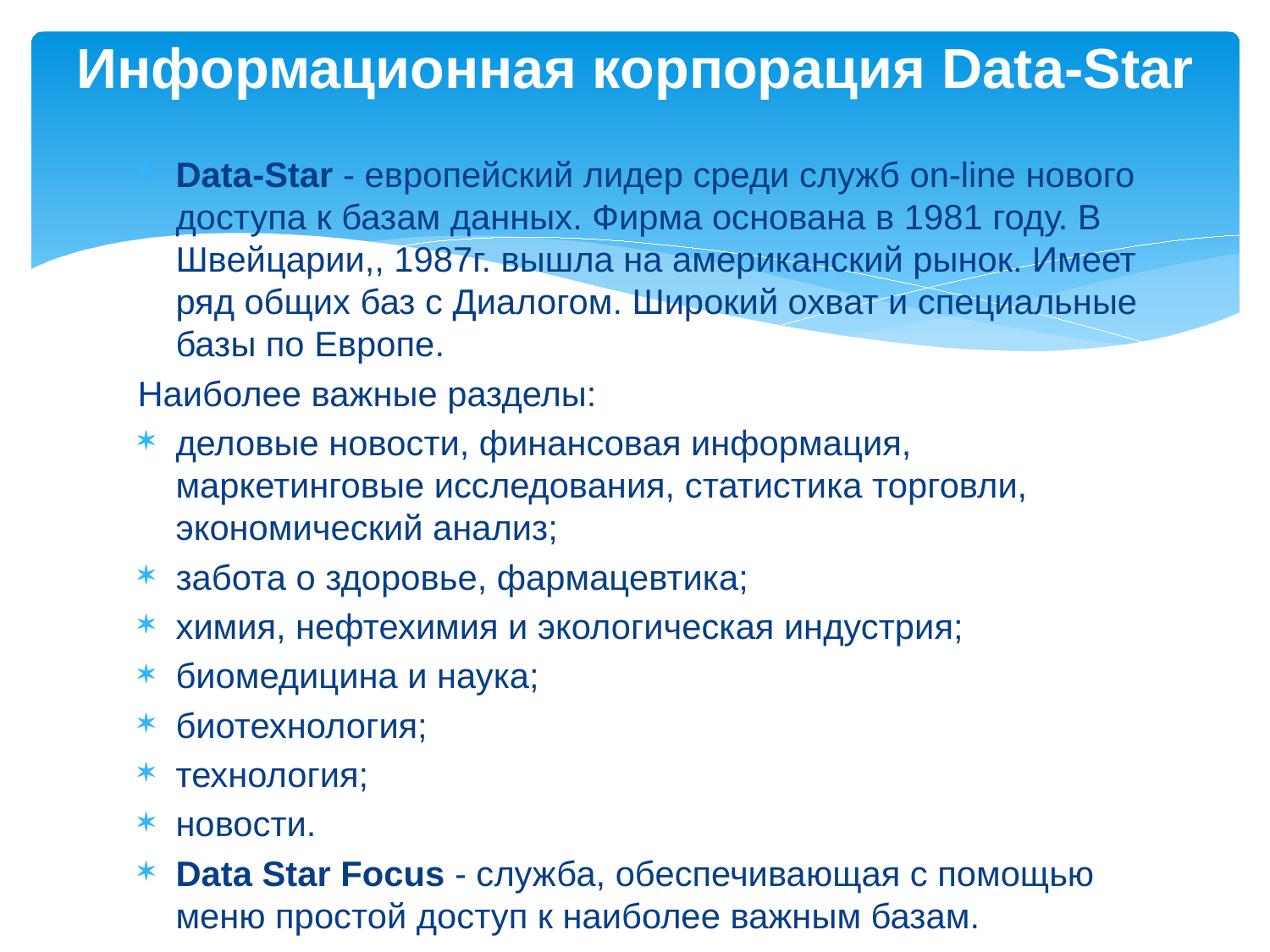

# Информационная корпорация Data-Star
Data-Star - европейский лидер среди служб on-line нового доступа к базам данных. Фирма основана в 1981 году. В Швейцарии,, 1987г. вышла на американский рынок. Имеет ряд общих баз с Диалогом. Широкий охват и специальные базы по Европе.
Наиболее важные разделы:
деловые новости, финансовая информация, маркетинговые исследования, статистика торговли, экономический анализ;
забота о здоровье, фармацевтика;
химия, нефтехимия и экологическая индустрия;
биомедицина и наука;
биотехнология;
технология;
новости.
Data Star Focus - служба, обеспечивающая с помощью меню простой доступ к наиболее важным базам.